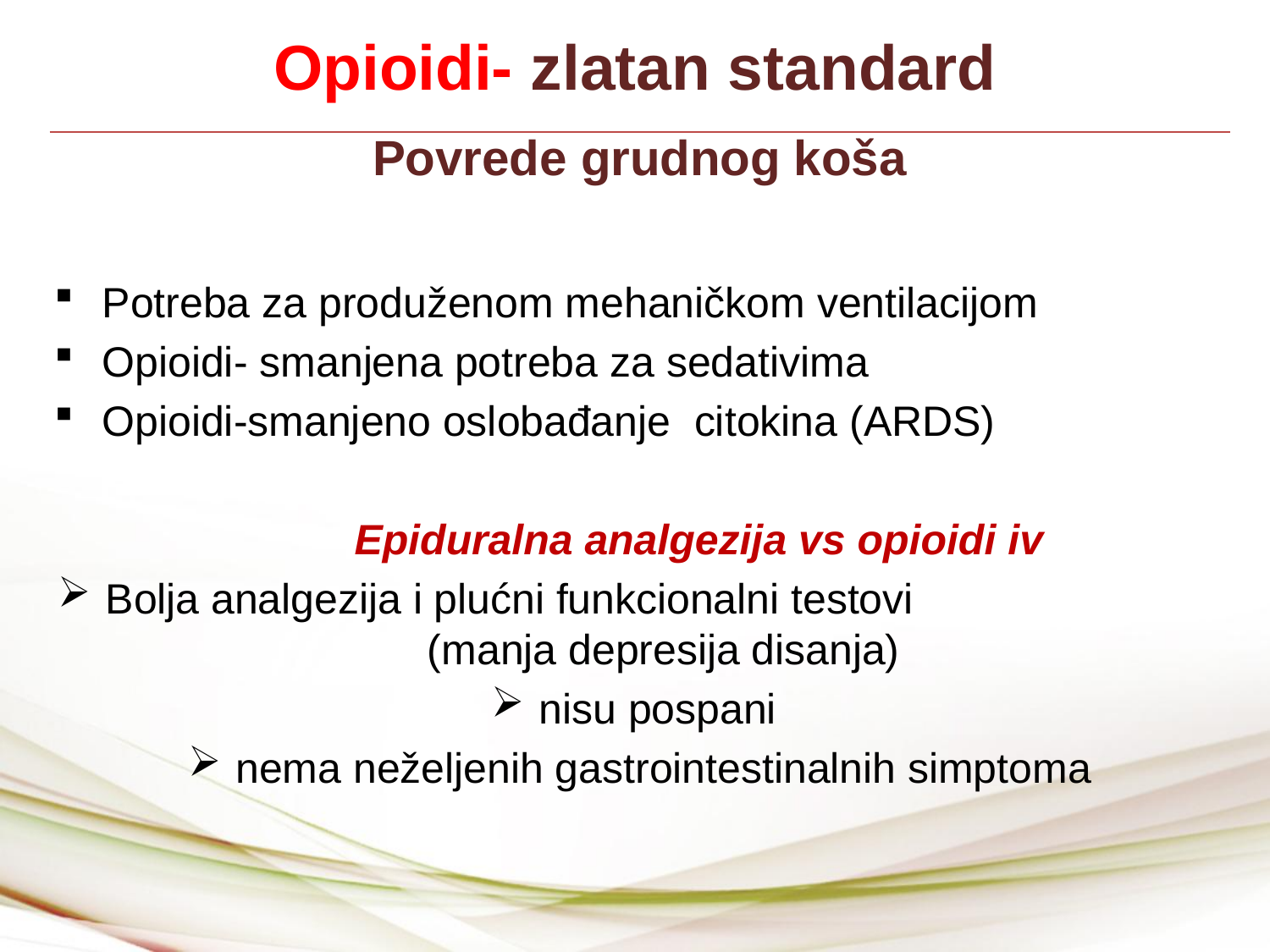

Opioidi- zlatan standard

Povrede grudnog koša

Potreba za produženom mehaničkom ventilacijom
Opioidi- smanjena potreba za sedativima
Opioidi-smanjeno oslobađanje  citokina (ARDS)

          Epiduralna analgezija vs opioidi iv
Bolja analgezija i plućni funkcionalni testovi                           (manja depresija disanja)
nisu pospani
nema neželjenih gastrointestinalnih simptoma